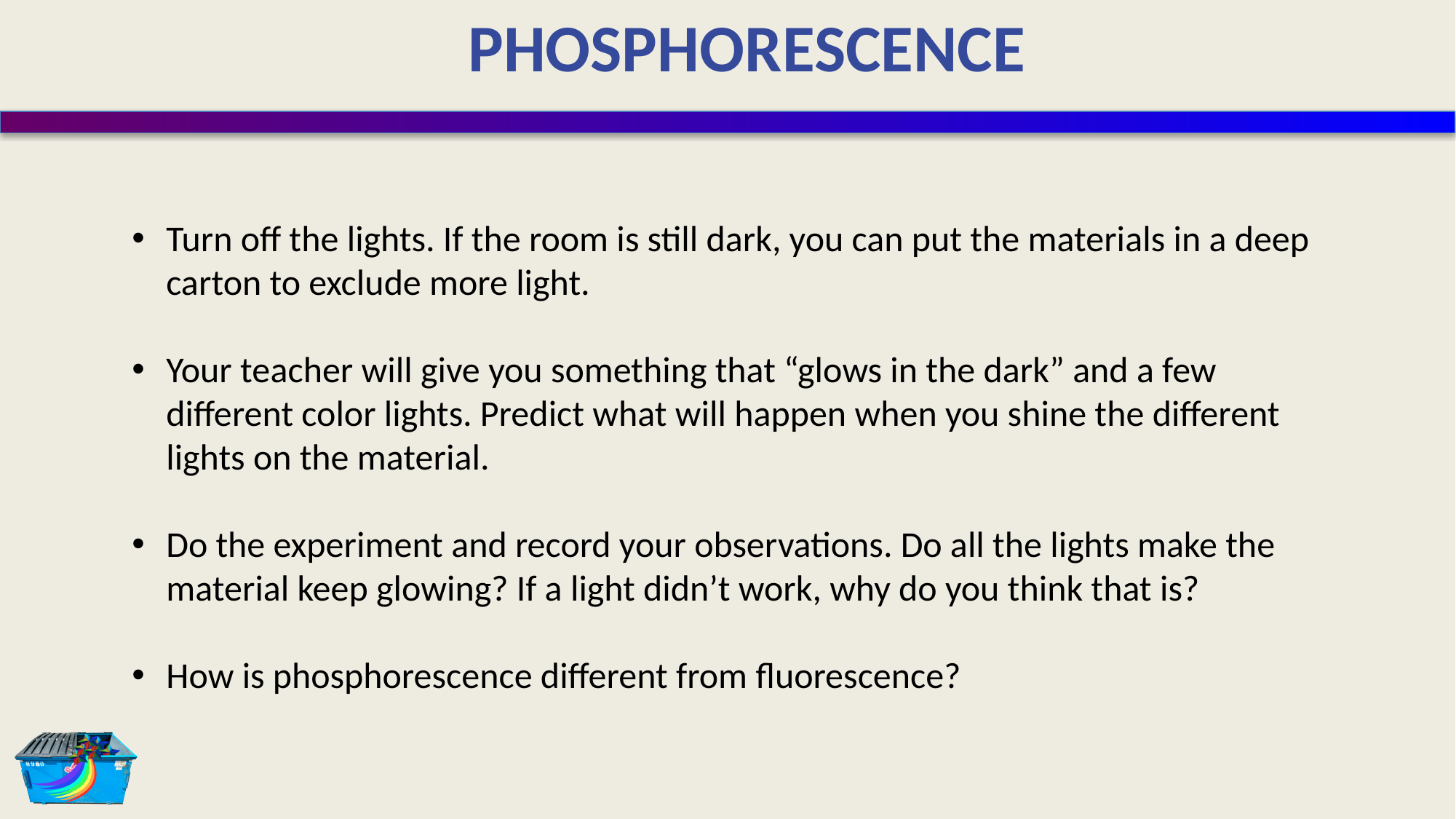

PHOSPHORESCENCE
Turn off the lights. If the room is still dark, you can put the materials in a deep carton to exclude more light.

Your teacher will give you something that “glows in the dark” and a few different color lights. Predict what will happen when you shine the different lights on the material.

Do the experiment and record your observations. Do all the lights make the material keep glowing? If a light didn’t work, why do you think that is?

How is phosphorescence different from fluorescence?